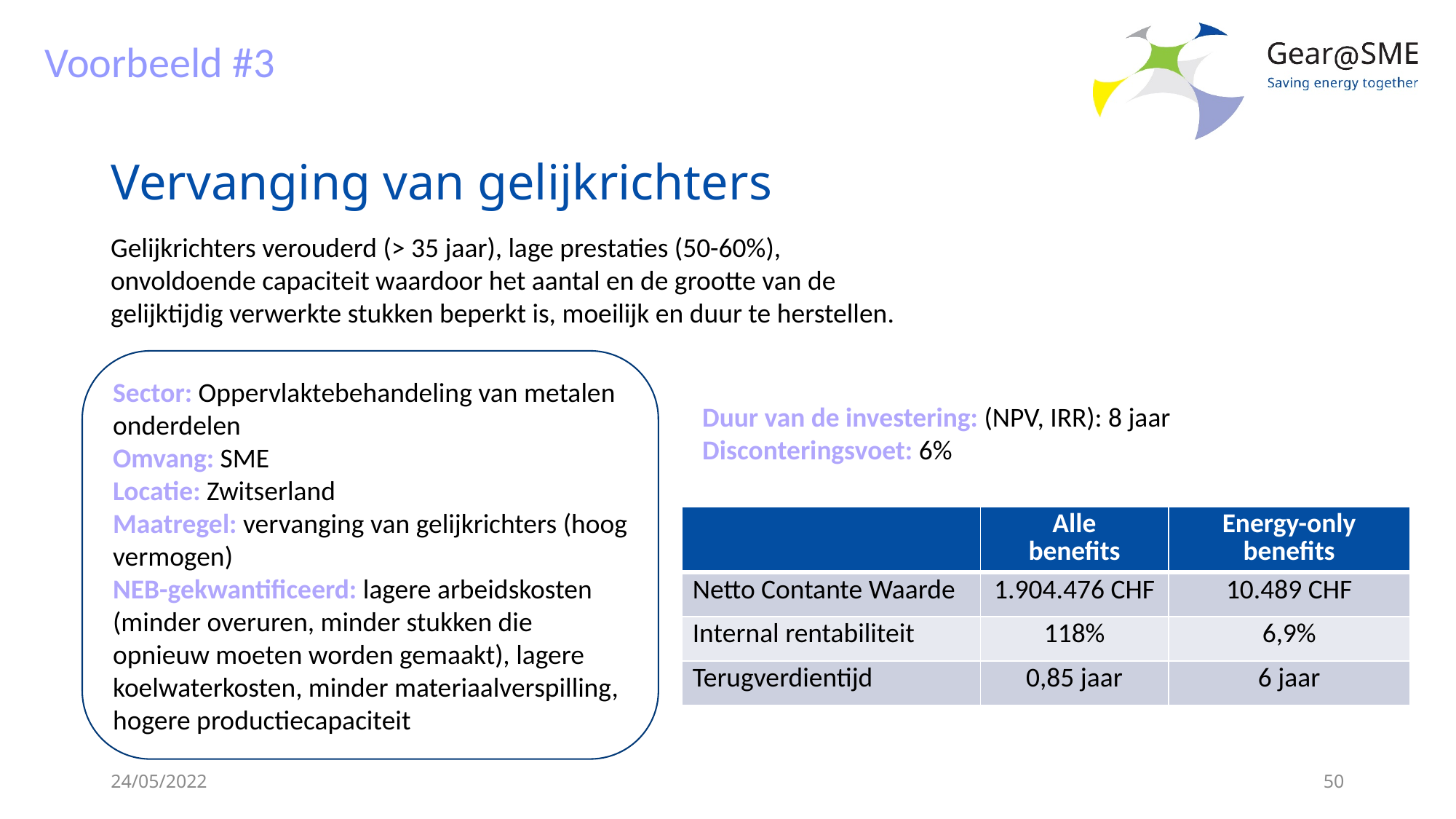

Voorbeeld #3
# Vervanging van gelijkrichters
Gelijkrichters verouderd (> 35 jaar), lage prestaties (50-60%), onvoldoende capaciteit waardoor het aantal en de grootte van de gelijktijdig verwerkte stukken beperkt is, moeilijk en duur te herstellen.
Sector: Oppervlaktebehandeling van metalen onderdelen
Omvang: SME
Locatie: Zwitserland
Maatregel: vervanging van gelijkrichters (hoog vermogen)
NEB-gekwantificeerd: lagere arbeidskosten (minder overuren, minder stukken die opnieuw moeten worden gemaakt), lagere koelwaterkosten, minder materiaalverspilling, hogere productiecapaciteit
Duur van de investering: (NPV, IRR): 8 jaar
Disconteringsvoet: 6%
|  | Alle benefits | Energy-only benefits |
| --- | --- | --- |
| Netto Contante Waarde | 1.904.476 CHF | 10.489 CHF |
| Internal rentabiliteit | 118% | 6,9% |
| Terugverdientijd | 0,85 jaar | 6 jaar |

24/05/2022
50